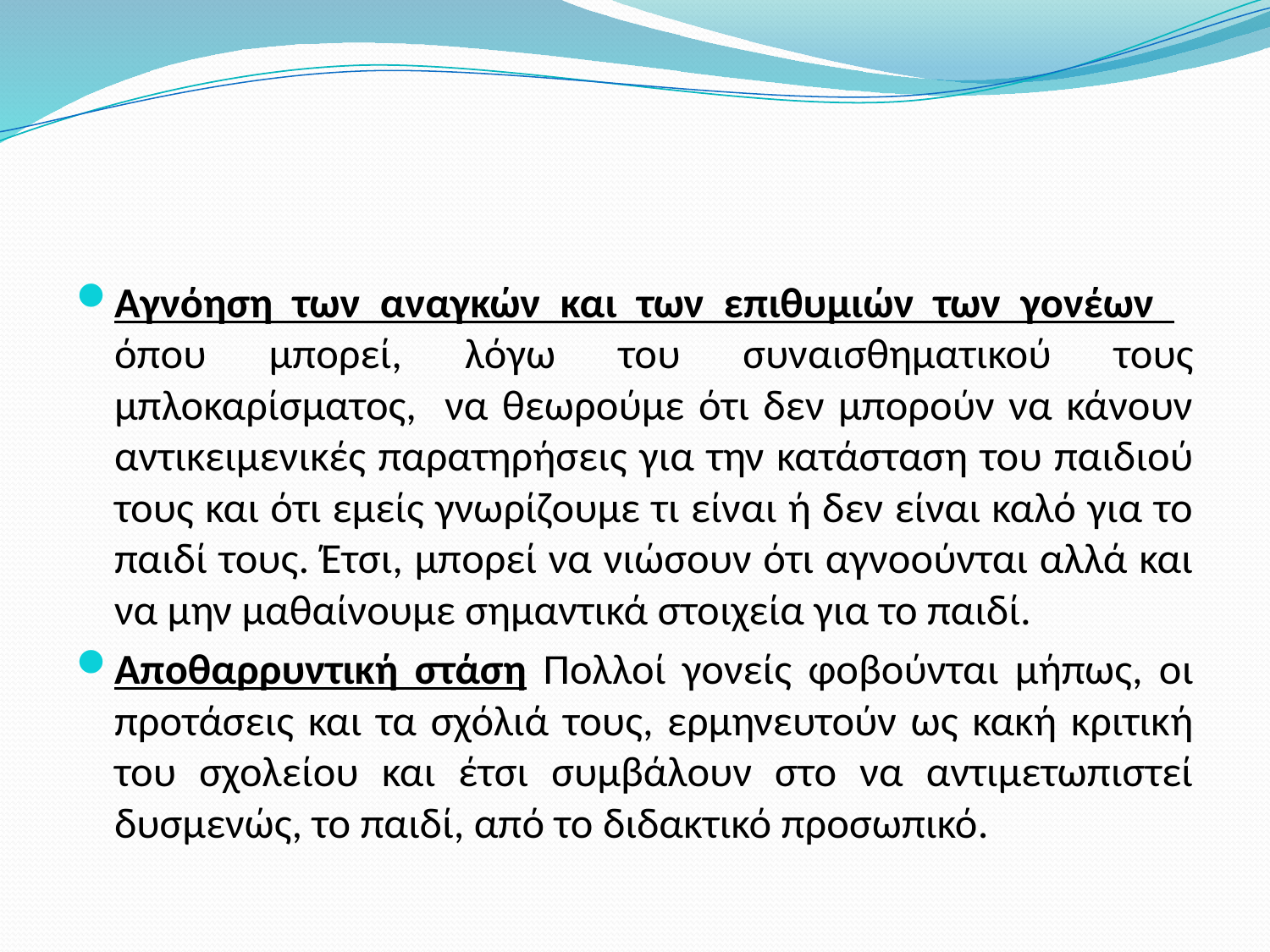

#
Αγνόηση των αναγκών και των επιθυμιών των γονέων   όπου μπορεί, λόγω του συναισθηματικού τους μπλοκαρίσματος,  να θεωρούμε ότι δεν μπορούν να κάνουν αντικειμενικές παρατηρήσεις για την κατάσταση του παιδιού τους και ότι εμείς γνωρίζουμε τι είναι ή δεν είναι καλό για το παιδί τους. Έτσι, μπορεί να νιώσουν ότι αγνοούνται αλλά και να μην μαθαίνουμε σημαντικά στοιχεία για το παιδί.
Αποθαρρυντική στάση Πολλοί γονείς φοβούνται μήπως, οι προτάσεις και τα σχόλιά τους, ερμηνευτούν ως κακή κριτική του σχολείου και έτσι συμβάλουν στο να αντιμετωπιστεί δυσμενώς, το παιδί, από το διδακτικό προσωπικό.